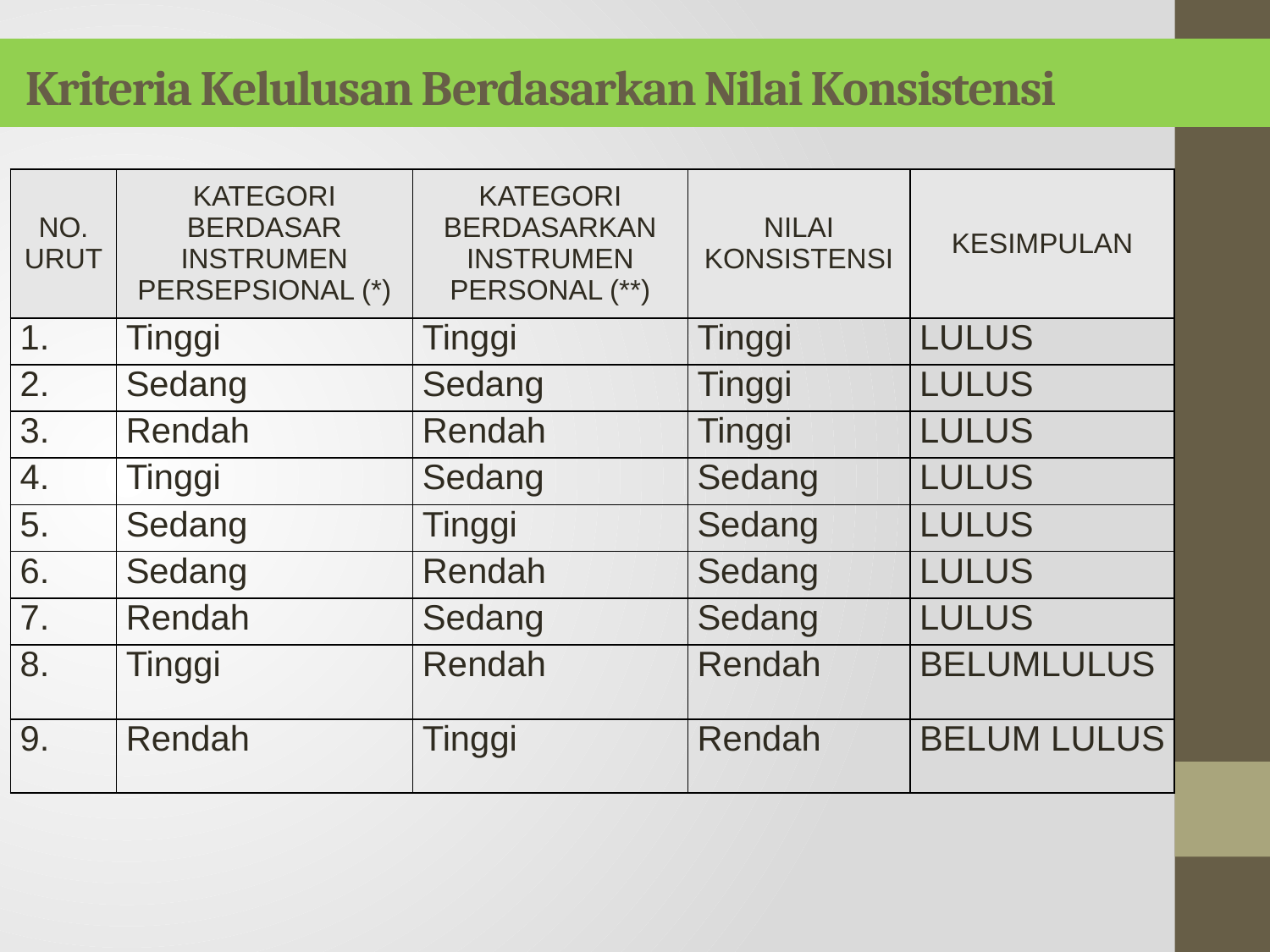

# Kriteria Kelulusan Berdasarkan Nilai Konsistensi
| NO. URUT | KATEGORI BERDASAR INSTRUMEN PERSEPSIONAL (\*) | KATEGORI BERDASARKAN INSTRUMEN PERSONAL (\*\*) | NILAI KONSISTENSI | KESIMPULAN |
| --- | --- | --- | --- | --- |
| 1. | Tinggi | Tinggi | Tinggi | LULUS |
| 2. | Sedang | Sedang | Tinggi | LULUS |
| 3. | Rendah | Rendah | Tinggi | LULUS |
| 4. | Tinggi | Sedang | Sedang | LULUS |
| 5. | Sedang | Tinggi | Sedang | LULUS |
| 6. | Sedang | Rendah | Sedang | LULUS |
| 7. | Rendah | Sedang | Sedang | LULUS |
| 8. | Tinggi | Rendah | Rendah | BELUMLULUS |
| 9. | Rendah | Tinggi | Rendah | BELUM LULUS |